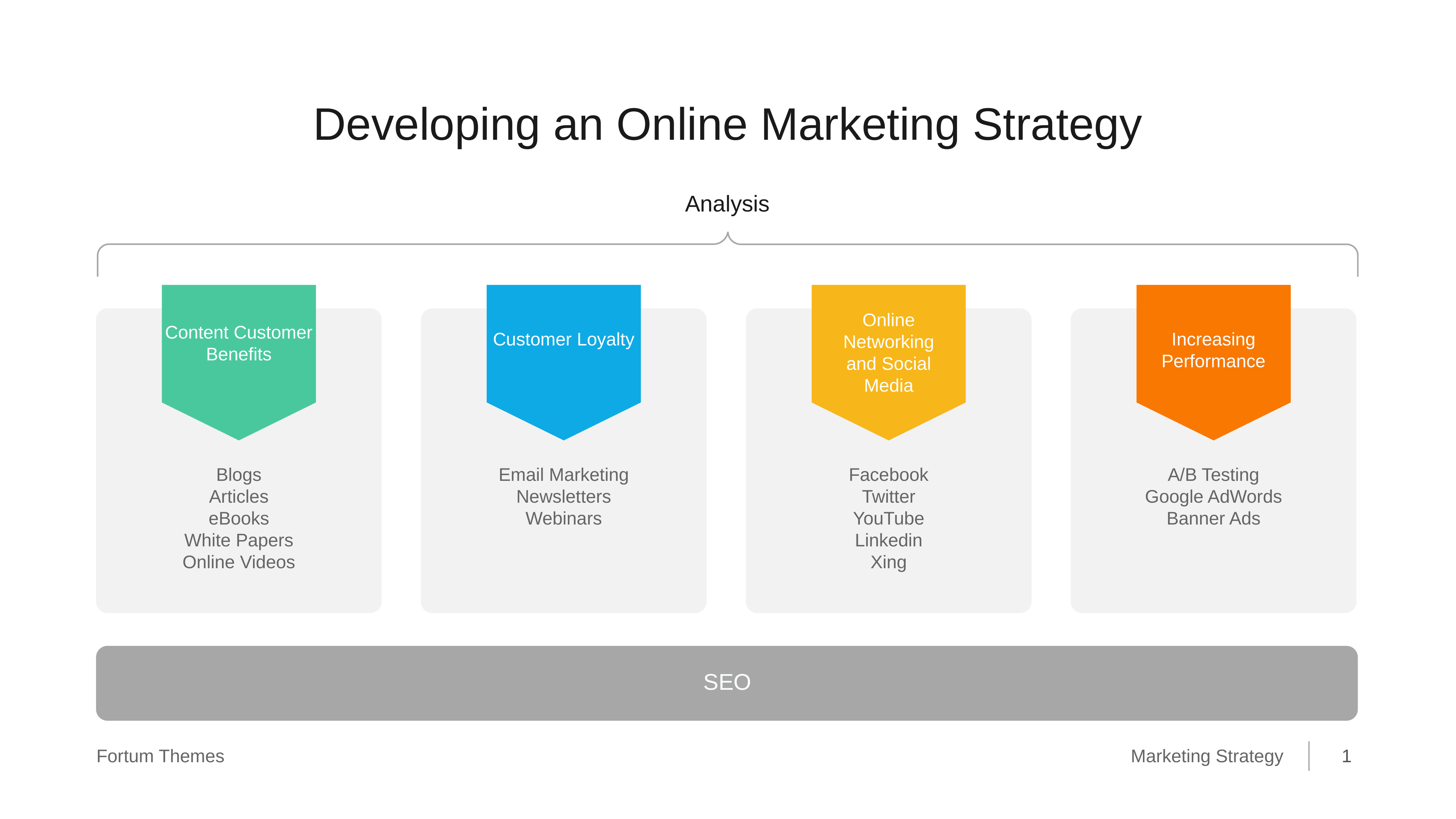

Developing an Online Marketing Strategy
Analysis

Online Networking and Social Media

Content Customer Benefits
Customer Loyalty
Increasing Performance
Blogs
Articles
eBooks
White Papers
Online Videos
Email Marketing
Newsletters
Webinars
Facebook
Twitter
YouTube
Linkedin
Xing
A/B Testing
Google AdWords
Banner Ads

SEO
1